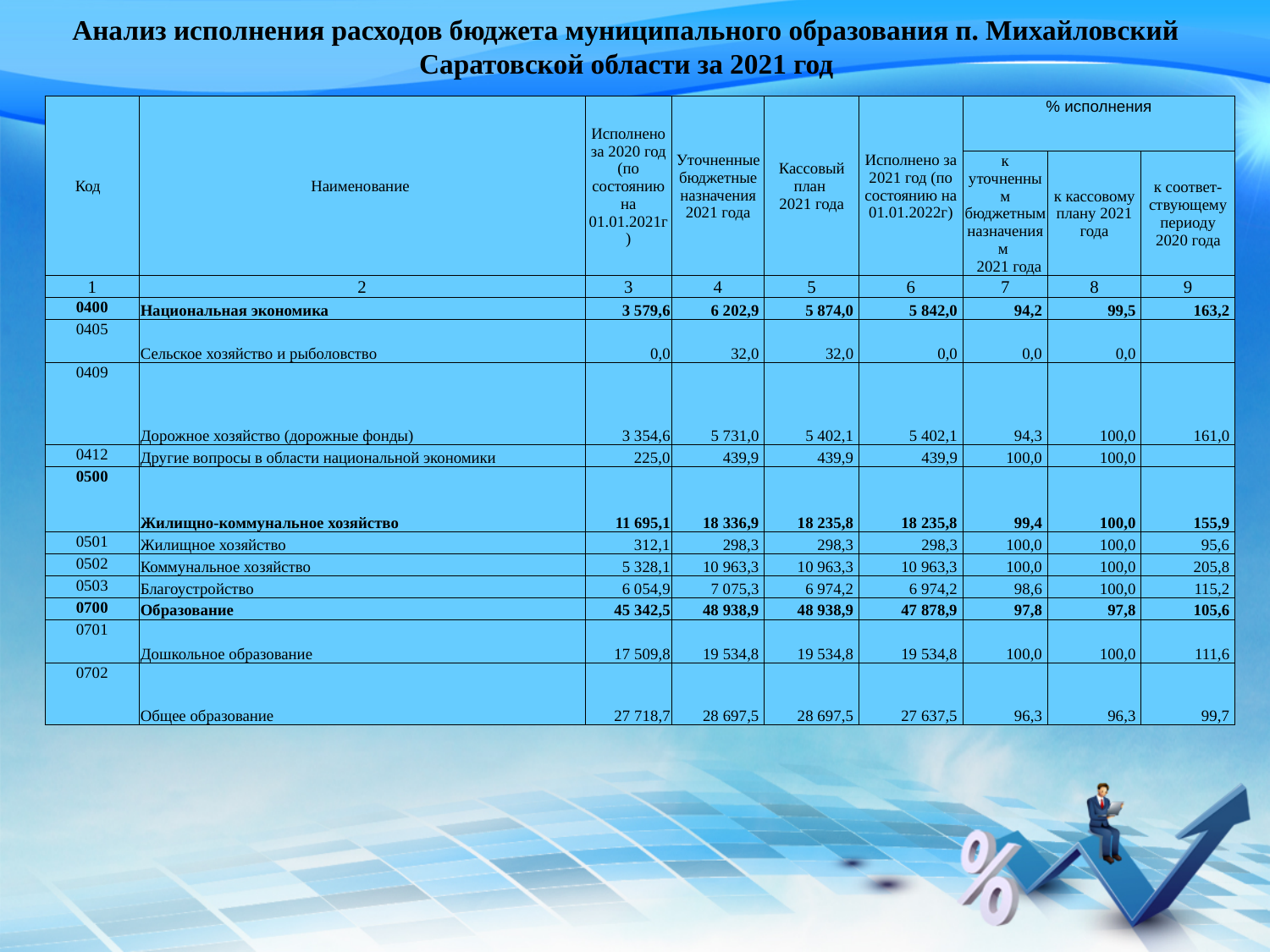

# Анализ исполнения расходов бюджета муниципального образования п. Михайловский Саратовской области за 2021 год
| Код | Наименование | Исполнено за 2020 год (по состоянию на 01.01.2021г) | Уточненные бюджетные назначения 2021 года | Кассовый план 2021 года | Исполнено за 2021 год (по состоянию на 01.01.2022г) | % исполнения |  |  |
| --- | --- | --- | --- | --- | --- | --- | --- | --- |
|  |  |  |  |  |  | к уточненным бюджетным назначениям 2021 года | к кассовому плану 2021 года | к соответ-ствующему периоду 2020 года |
| 1 | 2 | 3 | 4 | 5 | 6 | 7 | 8 | 9 |
| 0400 | Национальная экономика | 3 579,6 | 6 202,9 | 5 874,0 | 5 842,0 | 94,2 | 99,5 | 163,2 |
| 0405 | Сельское хозяйство и рыболовство | 0,0 | 32,0 | 32,0 | 0,0 | 0,0 | 0,0 |  |
| 0409 | Дорожное хозяйство (дорожные фонды) | 3 354,6 | 5 731,0 | 5 402,1 | 5 402,1 | 94,3 | 100,0 | 161,0 |
| 0412 | Другие вопросы в области национальной экономики | 225,0 | 439,9 | 439,9 | 439,9 | 100,0 | 100,0 |  |
| 0500 | Жилищно-коммунальное хозяйство | 11 695,1 | 18 336,9 | 18 235,8 | 18 235,8 | 99,4 | 100,0 | 155,9 |
| 0501 | Жилищное хозяйство | 312,1 | 298,3 | 298,3 | 298,3 | 100,0 | 100,0 | 95,6 |
| 0502 | Коммунальное хозяйство | 5 328,1 | 10 963,3 | 10 963,3 | 10 963,3 | 100,0 | 100,0 | 205,8 |
| 0503 | Благоустройство | 6 054,9 | 7 075,3 | 6 974,2 | 6 974,2 | 98,6 | 100,0 | 115,2 |
| 0700 | Образование | 45 342,5 | 48 938,9 | 48 938,9 | 47 878,9 | 97,8 | 97,8 | 105,6 |
| 0701 | Дошкольное образование | 17 509,8 | 19 534,8 | 19 534,8 | 19 534,8 | 100,0 | 100,0 | 111,6 |
| 0702 | Общее образование | 27 718,7 | 28 697,5 | 28 697,5 | 27 637,5 | 96,3 | 96,3 | 99,7 |